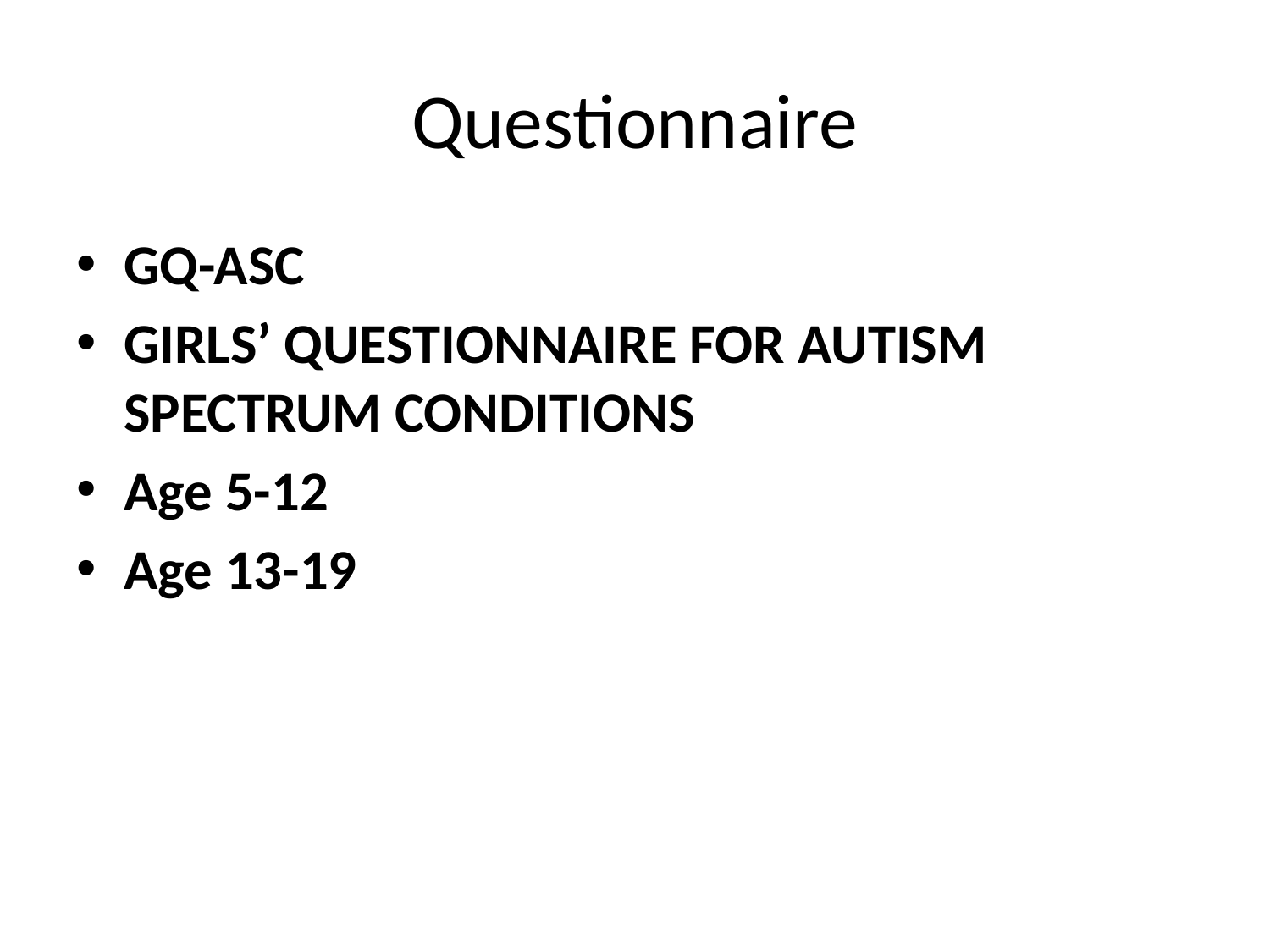

# Questionnaire
GQ-ASC
GIRLS’ QUESTIONNAIRE FOR AUTISM SPECTRUM CONDITIONS
Age 5-12
Age 13-19